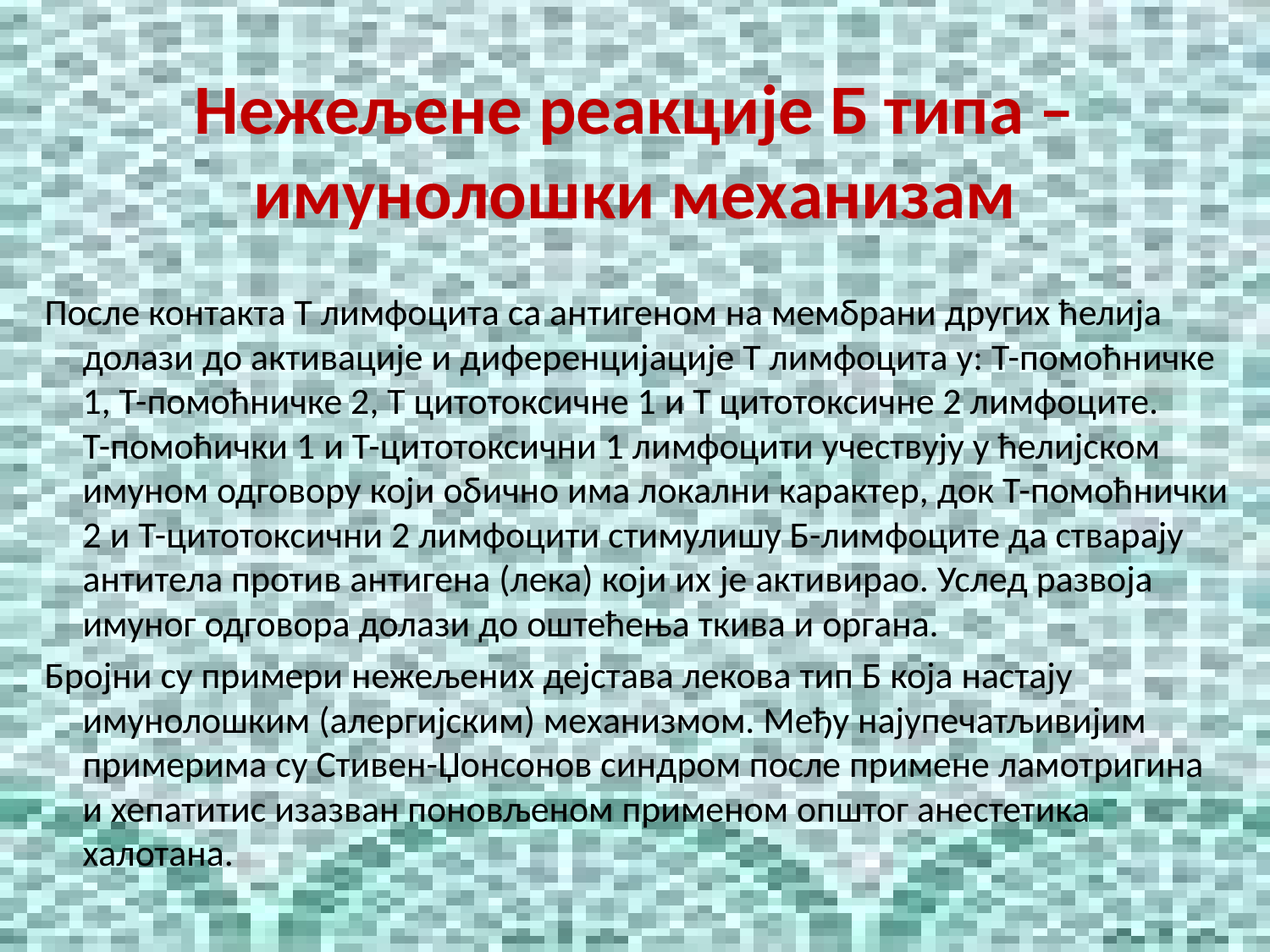

# Нежељене реакције Б типа – имунолошки механизам

После контакта Т лимфоцита са антигеном на мембрани других ћелија долази до активације и диференцијације Т лимфоцита у: Т-помоћничке 1, Т-помоћничке 2, Т цитотоксичне 1 и Т цитотоксичне 2 лимфоците.      Т-помоћички 1 и Т-цитотоксични 1 лимфоцити учествују у ћелијском имуном одговору који обично има локални карактер, док Т-помоћнички 2 и Т-цитотоксични 2 лимфоцити стимулишу Б-лимфоците да стварају антитела против антигена (лека) који их је активирао. Услед развоја имуног одговора долази до оштећења ткива и органа.
Бројни су примери нежељених дејстава лекова тип Б која настају имунолошким (алергијским) механизмом. Међу најупечатљивијим примерима су Стивен-Џонсонов синдром после примене ламотригина  и хепатитис изазван поновљеном применом општог анестетика халотана.